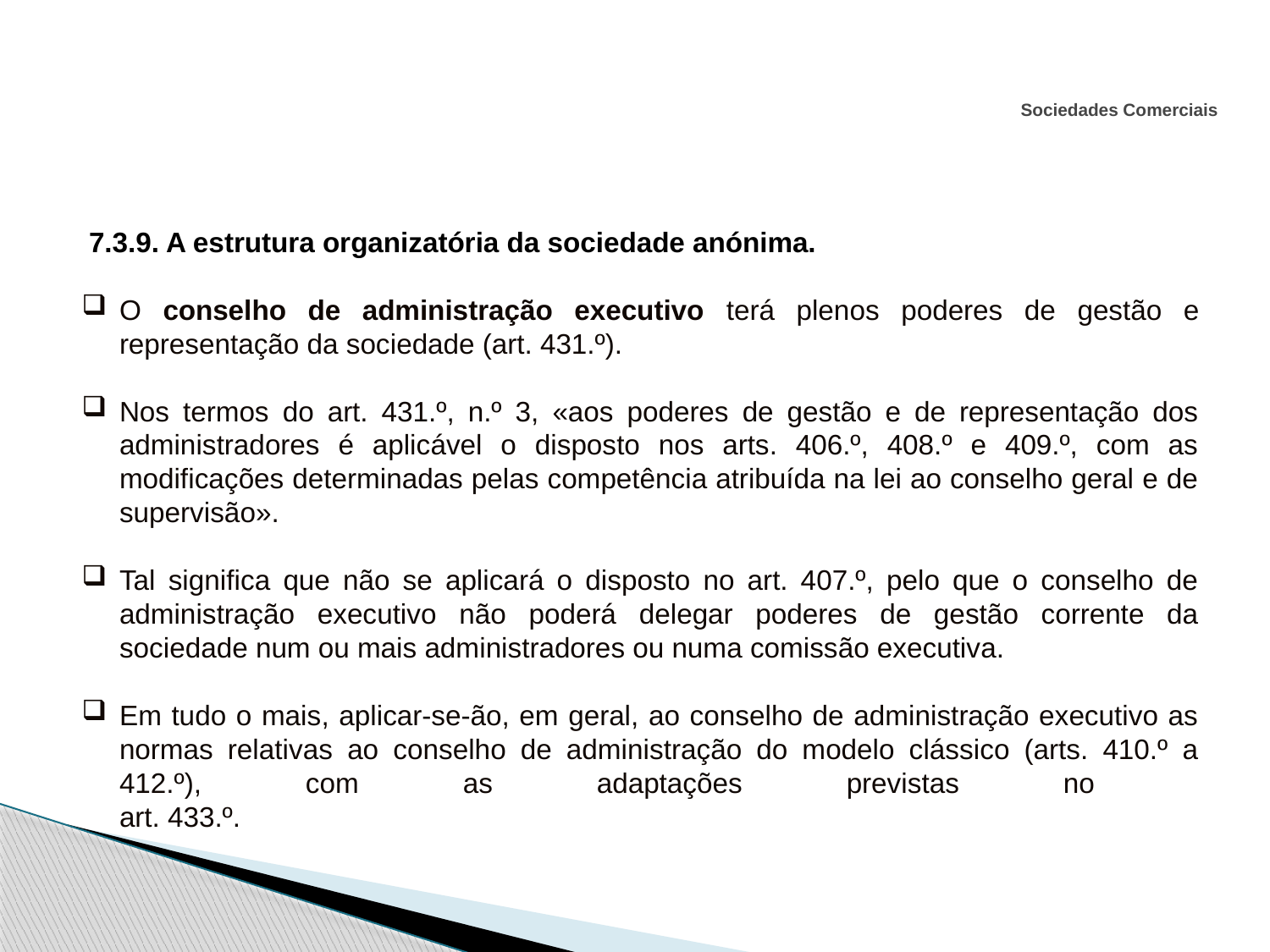

# Sociedades Comerciais
 7.3.9. A estrutura organizatória da sociedade anónima.

O conselho de administração executivo terá plenos poderes de gestão e representação da sociedade (art. 431.º).

Nos termos do art. 431.º, n.º 3, «aos poderes de gestão e de representação dos administradores é aplicável o disposto nos arts. 406.º, 408.º e 409.º, com as modificações determinadas pelas competência atribuída na lei ao conselho geral e de supervisão».

Tal significa que não se aplicará o disposto no art. 407.º, pelo que o conselho de administração executivo não poderá delegar poderes de gestão corrente da sociedade num ou mais administradores ou numa comissão executiva.

Em tudo o mais, aplicar-se-ão, em geral, ao conselho de administração executivo as normas relativas ao conselho de administração do modelo clássico (arts. 410.º a 412.º), com as adaptações previstas no
art. 433.º.